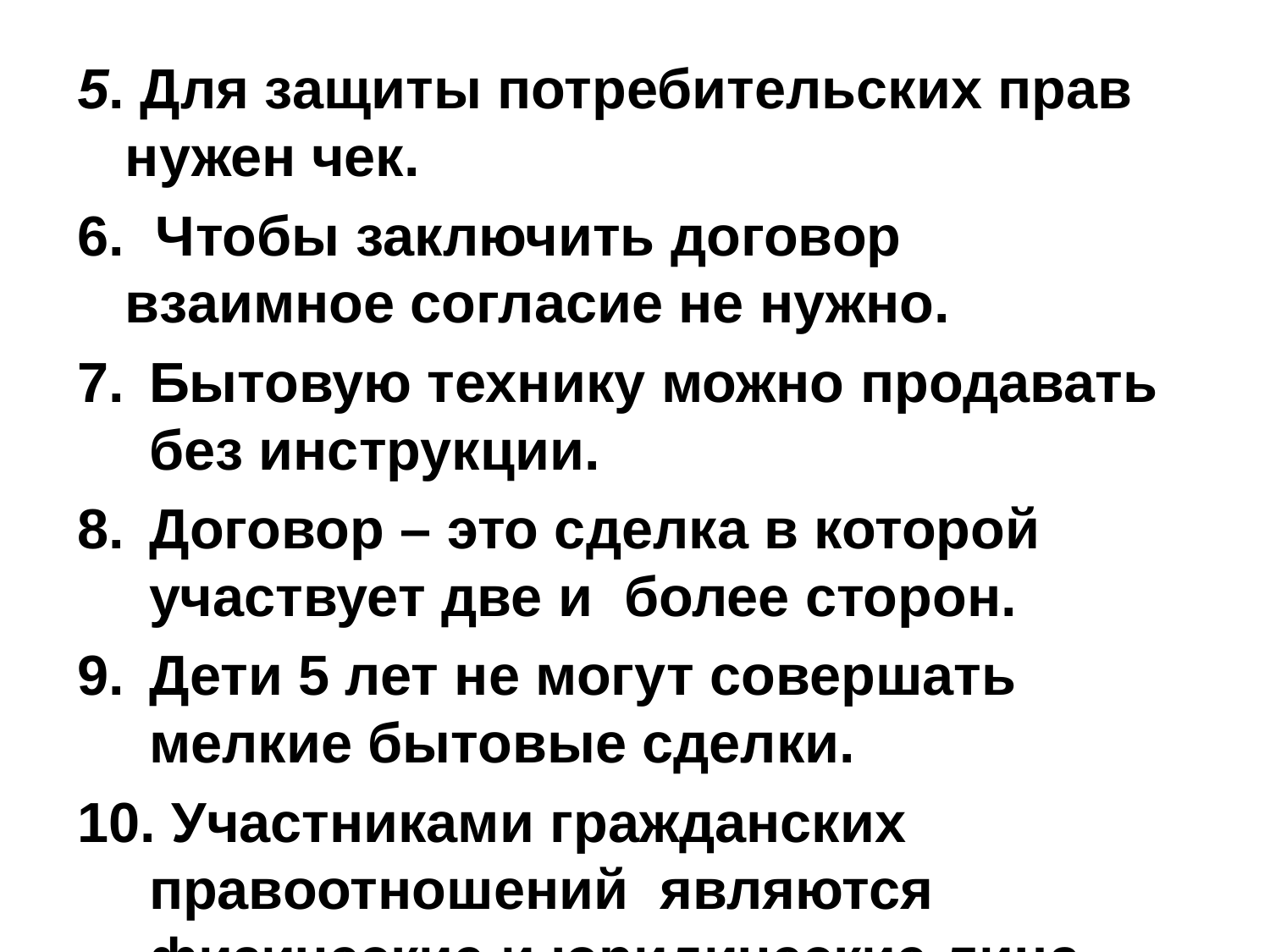

5. Для защиты потребительских прав  нужен чек.
6.  Чтобы заключить договор  взаимное согласие не нужно.
Бытовую технику можно продавать без инструкции.
Договор – это сделка в которой участвует две и  более сторон.
Дети 5 лет не могут совершать мелкие бытовые сделки.
10. Участниками гражданских правоотношений  являются физические и юридические лица.